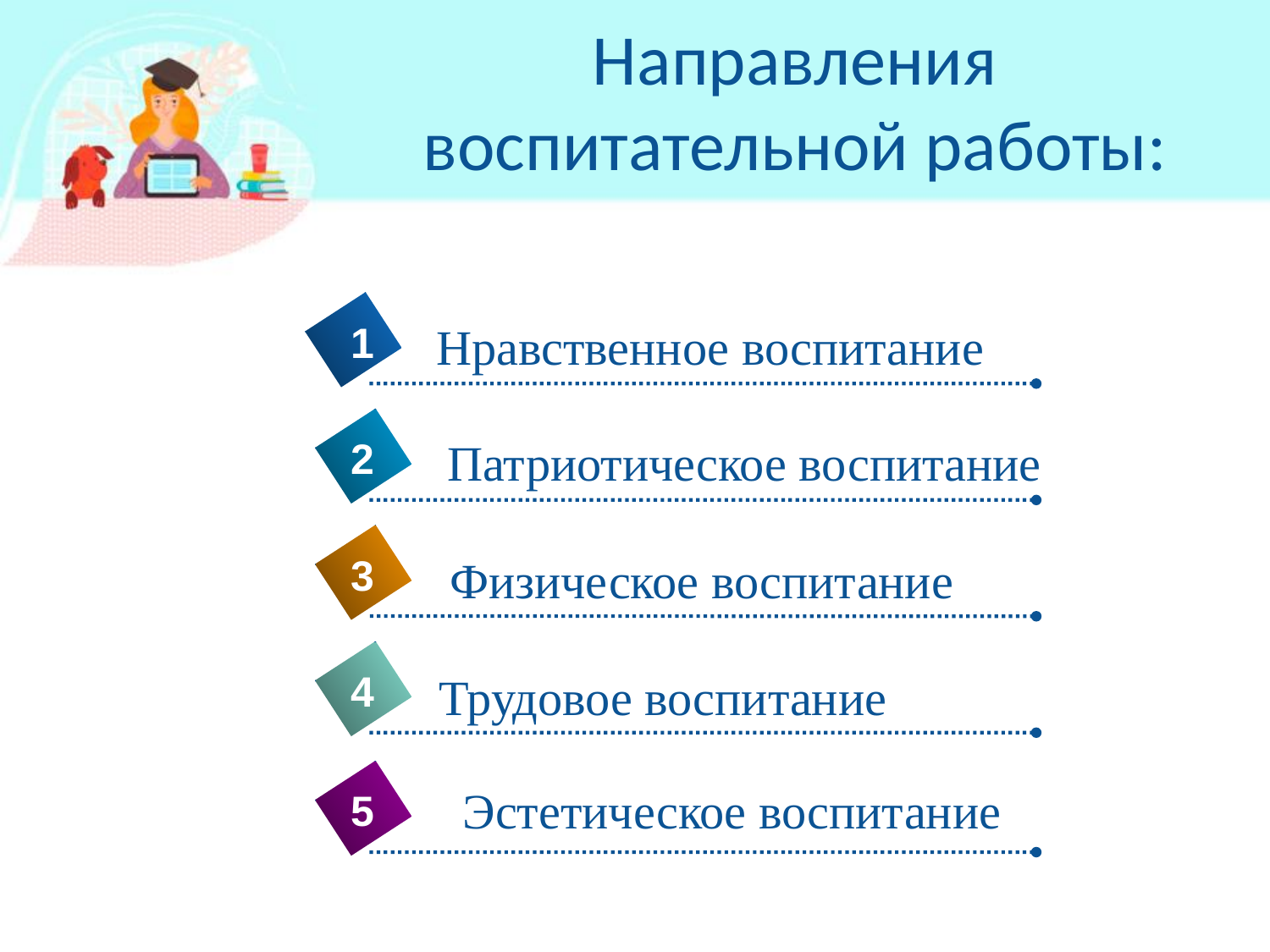

# Направления воспитательной работы:

1
Нравственное воспитание

2
Патриотическое воспитание

3
Физическое воспитание

4
Трудовое воспитание

Эстетическое воспитание
5